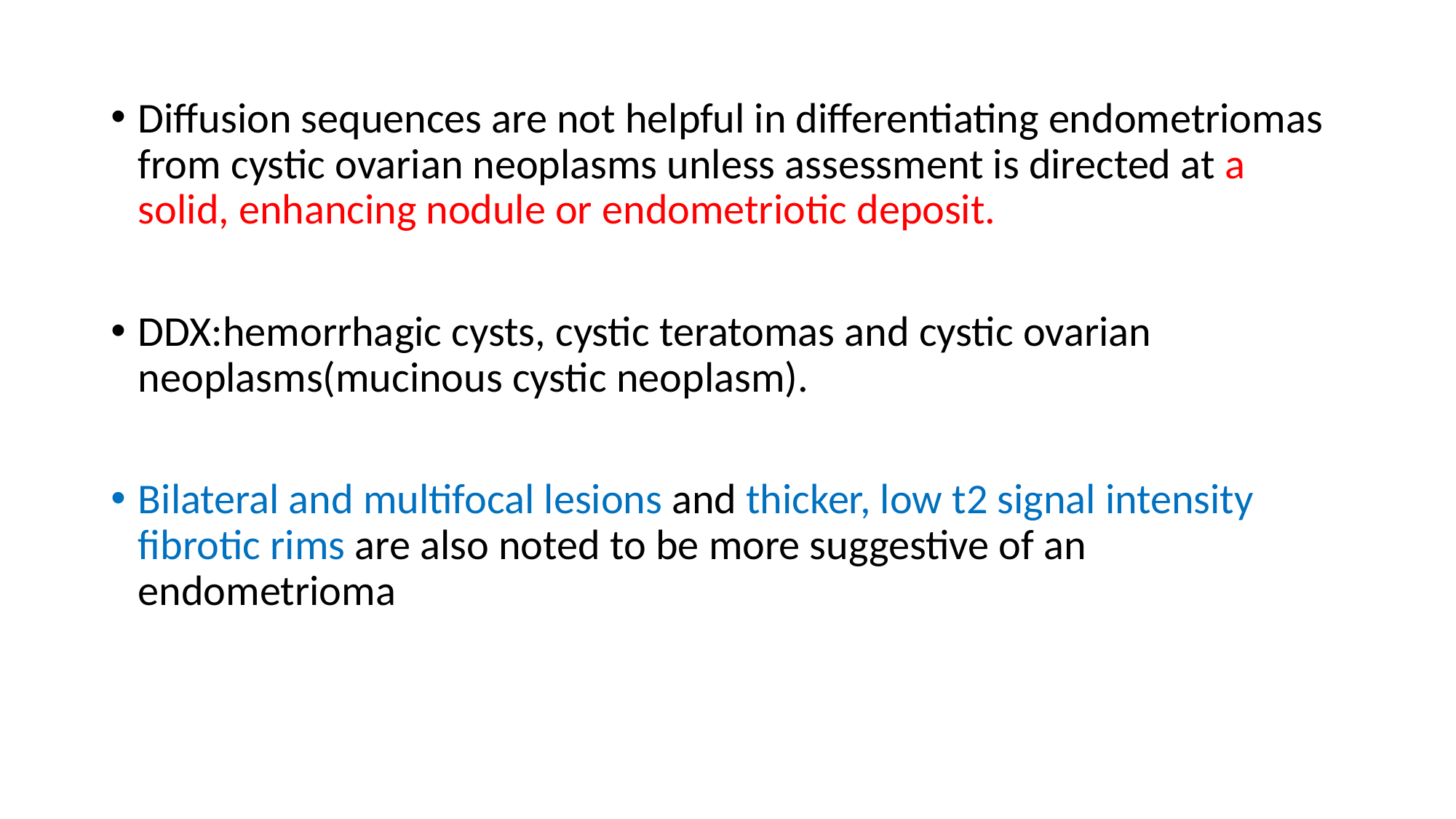

#
Diffusion sequences are not helpful in differentiating endometriomas from cystic ovarian neoplasms unless assessment is directed at a solid, enhancing nodule or endometriotic deposit.

DDX:hemorrhagic cysts, cystic teratomas and cystic ovarian neoplasms(mucinous cystic neoplasm).

Bilateral and multifocal lesions and thicker, low t2 signal intensity fibrotic rims are also noted to be more suggestive of an endometrioma